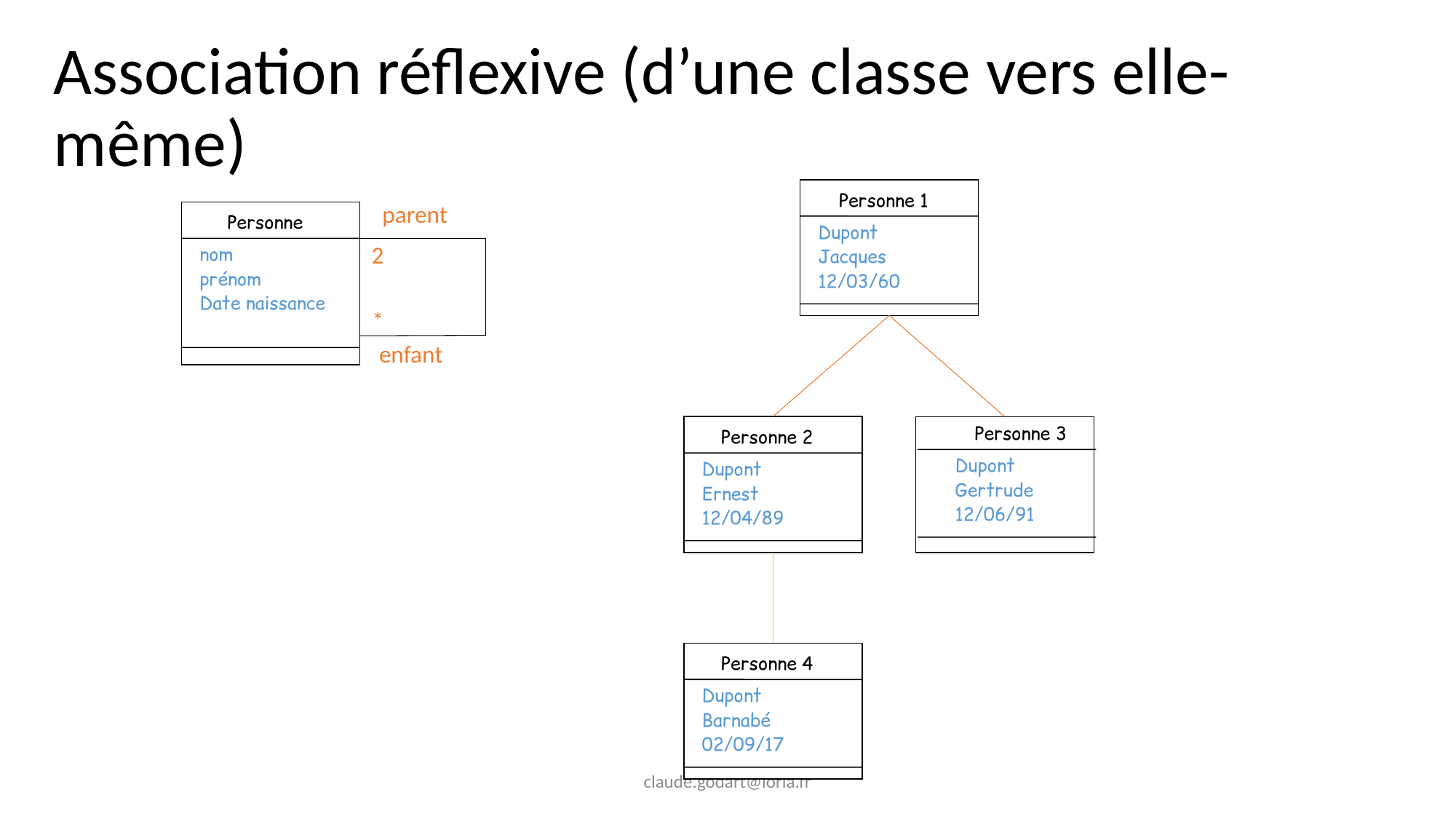

# Association réflexive (d’une classe vers elle-même)

Personne 1
parent

Personne

Dupont
Jacques
12/03/60
2

nom
prénom
Date naissance
*

enfant

Personne 3
Personne 2

Dupont
Gertrude
12/06/91
Dupont
Ernest
12/04/89

Personne 4

Dupont
Barnabé
02/09/17
claude.godart@loria.fr